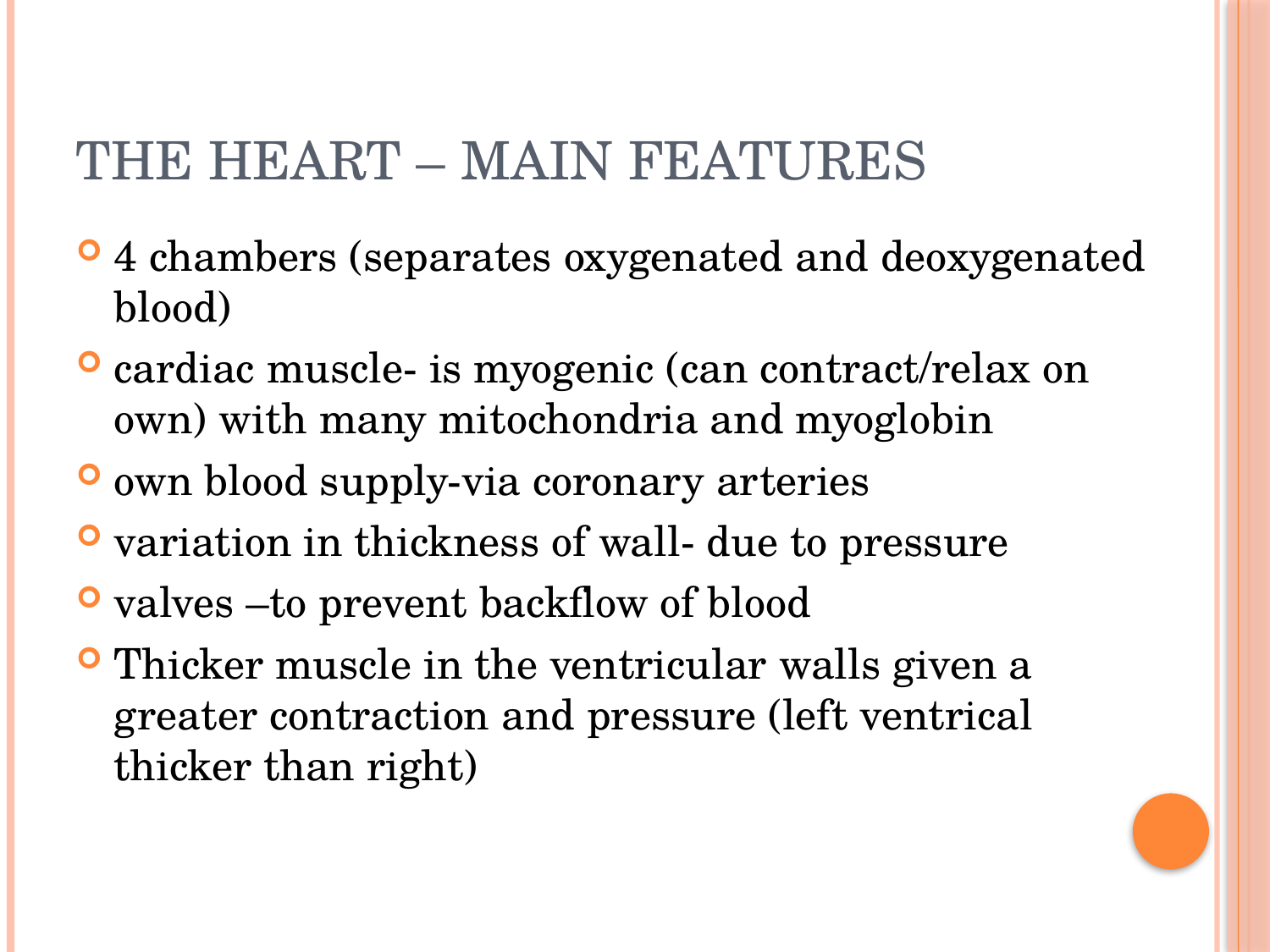

# The heart – main features
4 chambers (separates oxygenated and deoxygenated blood)
cardiac muscle- is myogenic (can contract/relax on own) with many mitochondria and myoglobin
own blood supply-via coronary arteries
variation in thickness of wall- due to pressure
valves –to prevent backflow of blood
Thicker muscle in the ventricular walls given a greater contraction and pressure (left ventrical thicker than right)